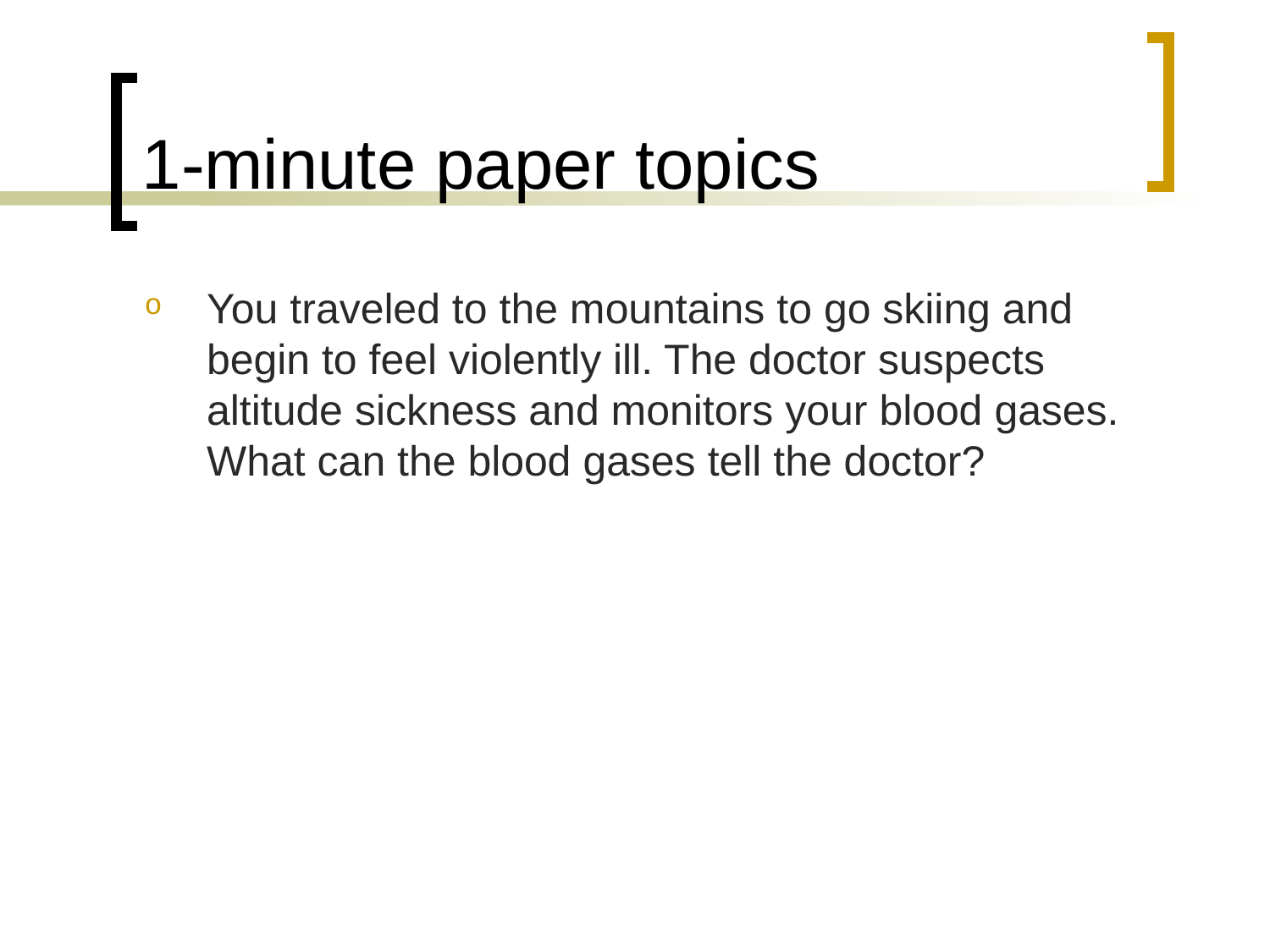

# 1-minute paper topics
You traveled to the mountains to go skiing and begin to feel violently ill. The doctor suspects altitude sickness and monitors your blood gases. What can the blood gases tell the doctor?